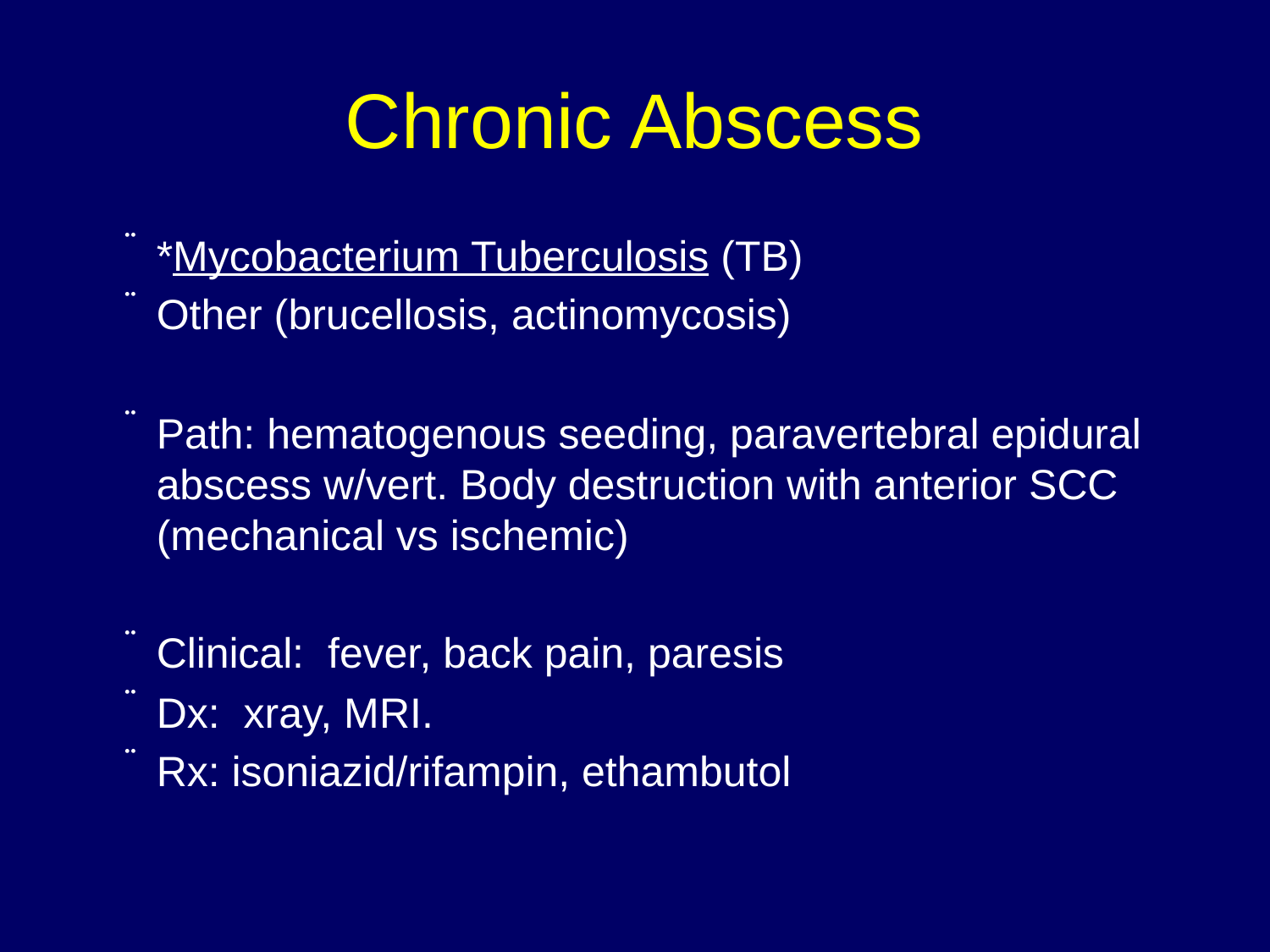

# Chronic Abscess
*Mycobacterium Tuberculosis (TB)
Other (brucellosis, actinomycosis)

Path: hematogenous seeding, paravertebral epidural abscess w/vert. Body destruction with anterior SCC (mechanical vs ischemic)

Clinical:  fever, back pain, paresis
Dx:  xray, MRI.
Rx: isoniazid/rifampin, ethambutol